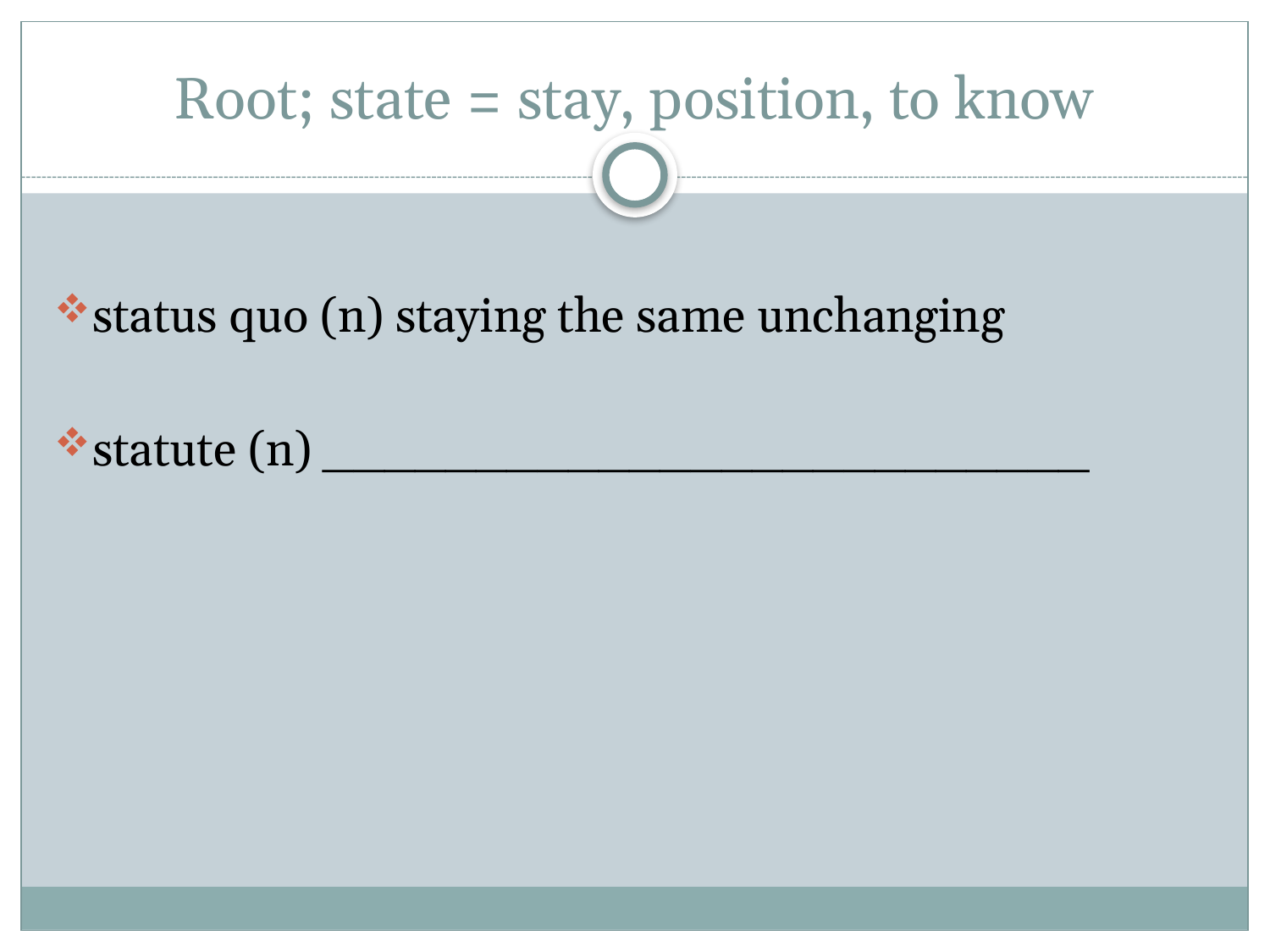

# Root; state = stay, position, to know

status quo (n) staying the same unchanging

statute (n) _________________________